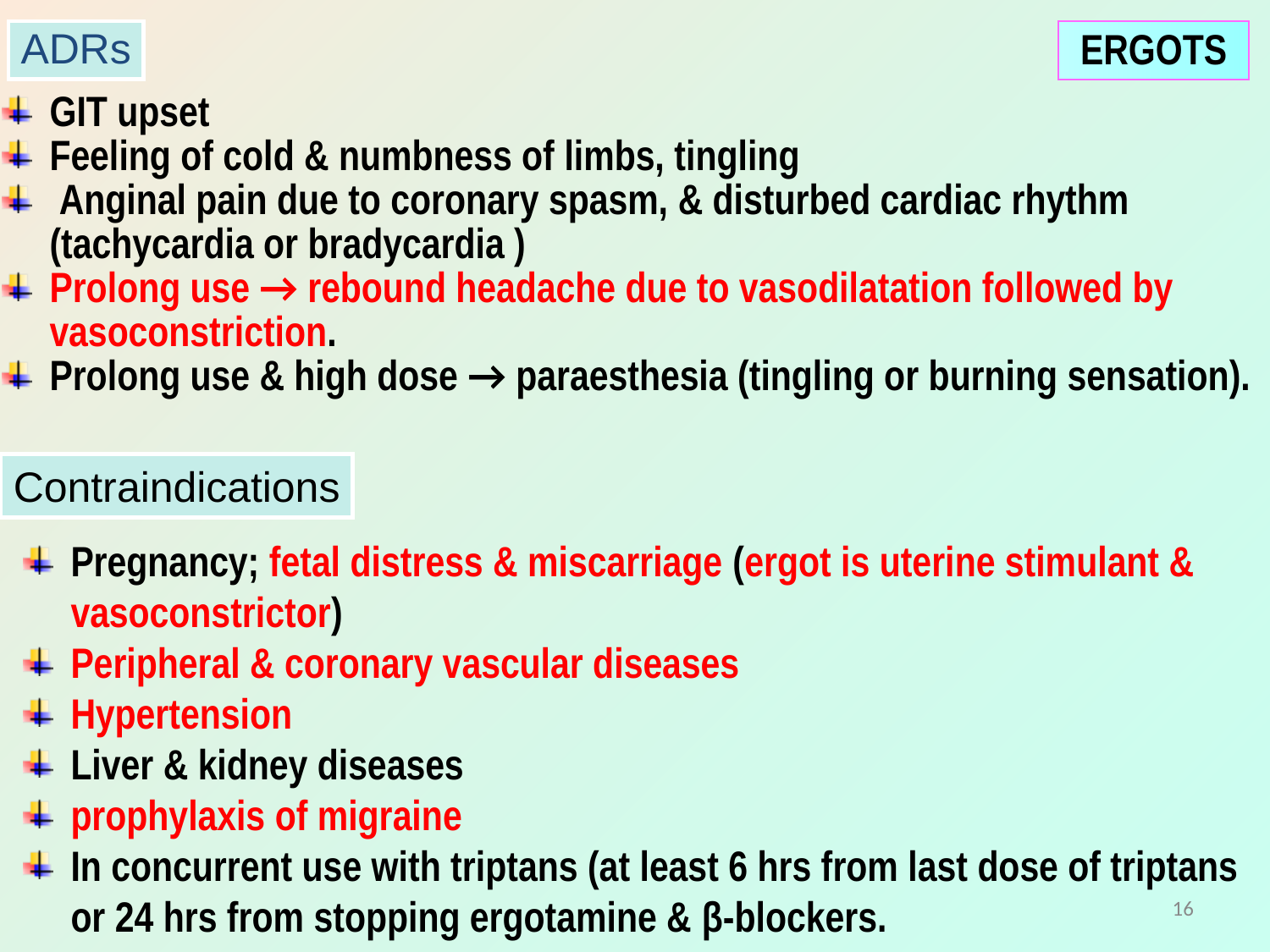

ADRs
 ERGOTS
GIT upset
Feeling of cold & numbness of limbs, tingling
 Anginal pain due to coronary spasm, & disturbed cardiac rhythm (tachycardia or bradycardia )
Prolong use → rebound headache due to vasodilatation followed by vasoconstriction.
Prolong use & high dose → paraesthesia (tingling or burning sensation).
Contraindications
Pregnancy; fetal distress & miscarriage (ergot is uterine stimulant & vasoconstrictor)
Peripheral & coronary vascular diseases
Hypertension
Liver & kidney diseases
prophylaxis of migraine
In concurrent use with triptans (at least 6 hrs from last dose of triptans or 24 hrs from stopping ergotamine & β-blockers.
16